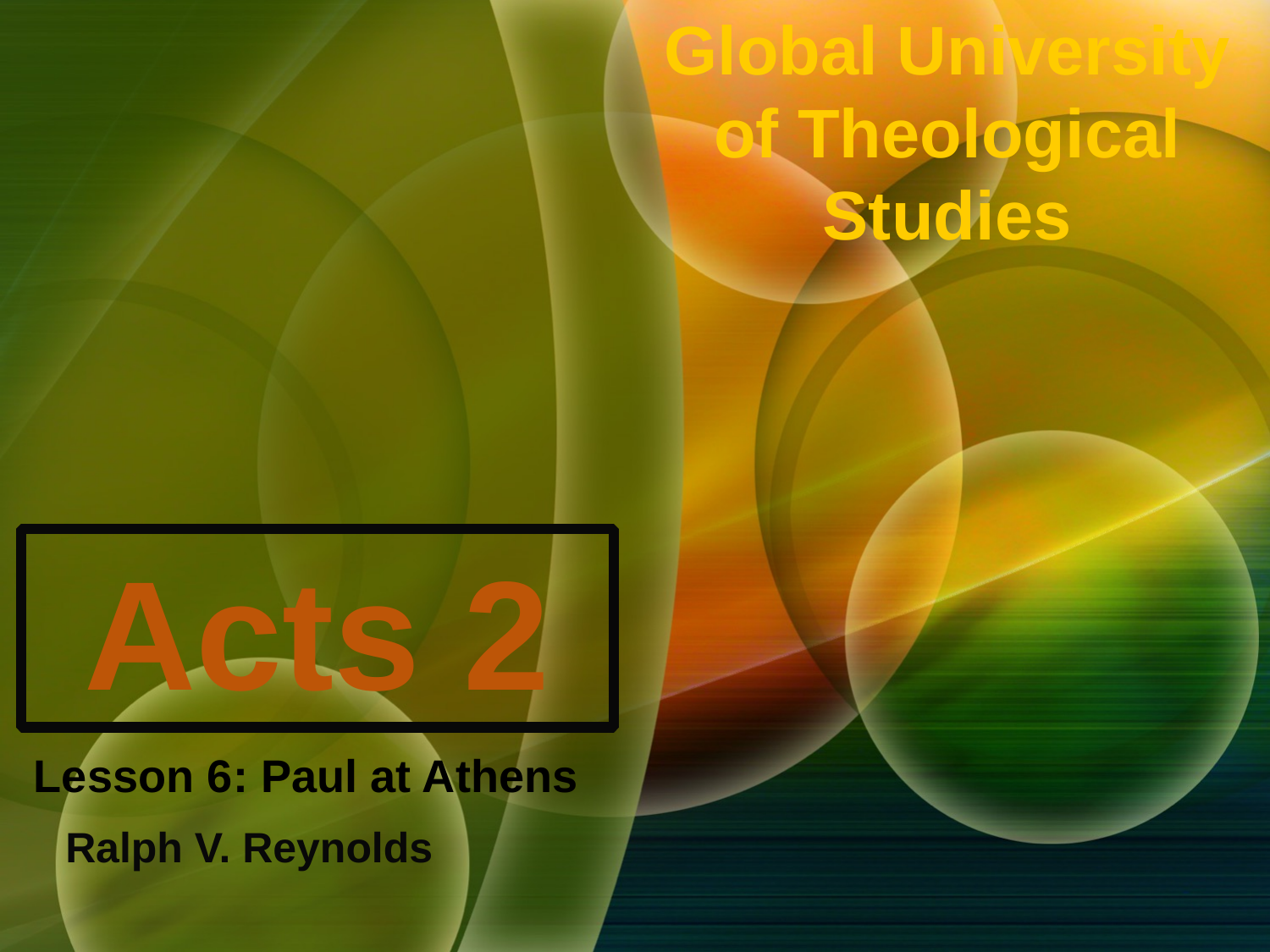

Global University of Theological Studies
Acts 2
Lesson 6: Paul at Athens
Ralph V. Reynolds